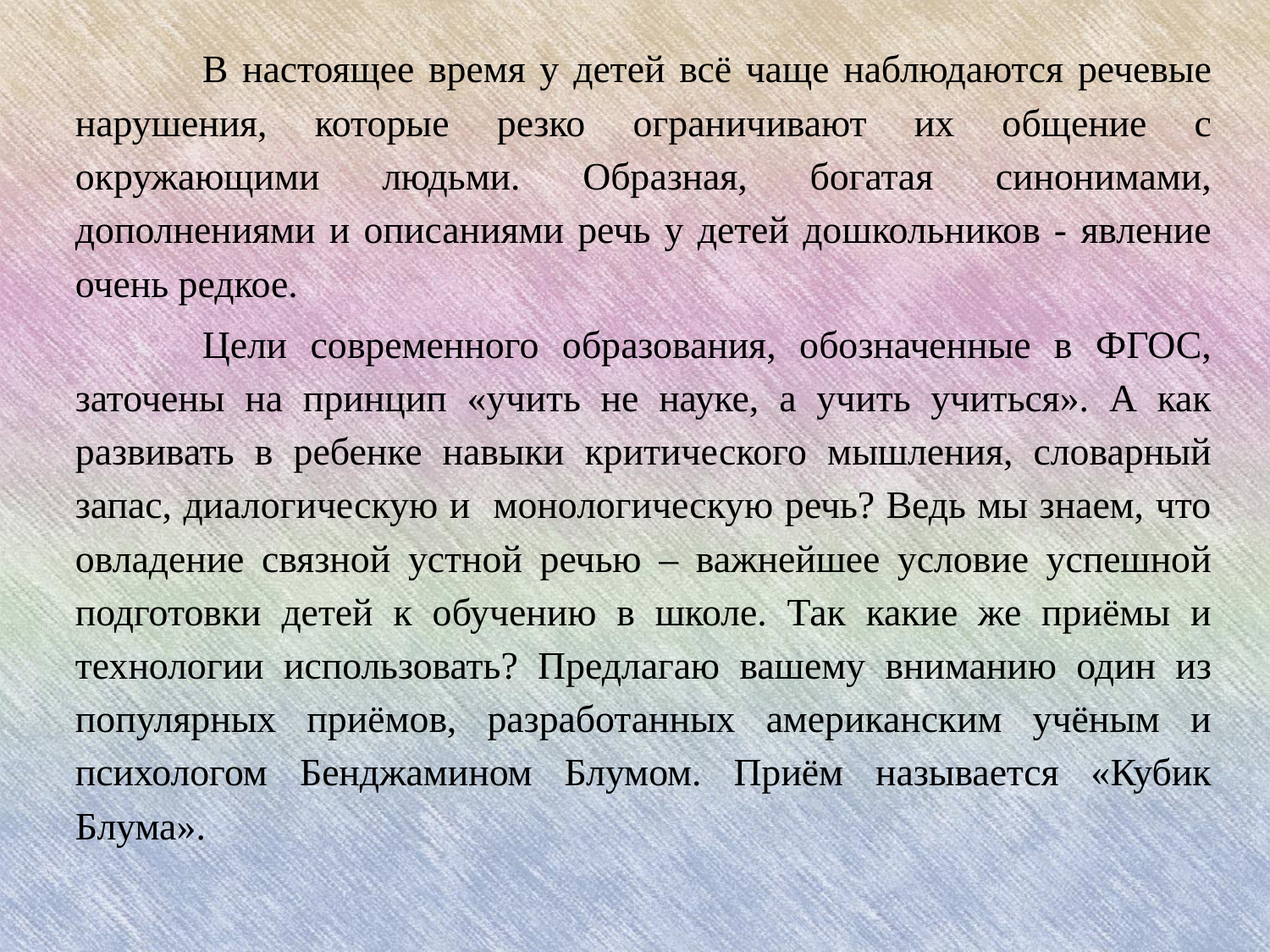

В настоящее время у детей всё чаще наблюдаются речевые нарушения, которые резко ограничивают их общение с окружающими людьми. Образная, богатая синонимами, дополнениями и описаниями речь у детей дошкольников - явление очень редкое.
	Цели современного образования, обозначенные в ФГОС, заточены на принцип «учить не науке, а учить учиться». А как развивать в ребенке навыки критического мышления, словарный запас, диалогическую и  монологическую речь? Ведь мы знаем, что овладение связной устной речью – важнейшее условие успешной подготовки детей к обучению в школе. Так какие же приёмы и технологии использовать? Предлагаю вашему вниманию один из популярных приёмов, разработанных американским учёным и психологом Бенджамином Блумом. Приём называется «Кубик Блума».